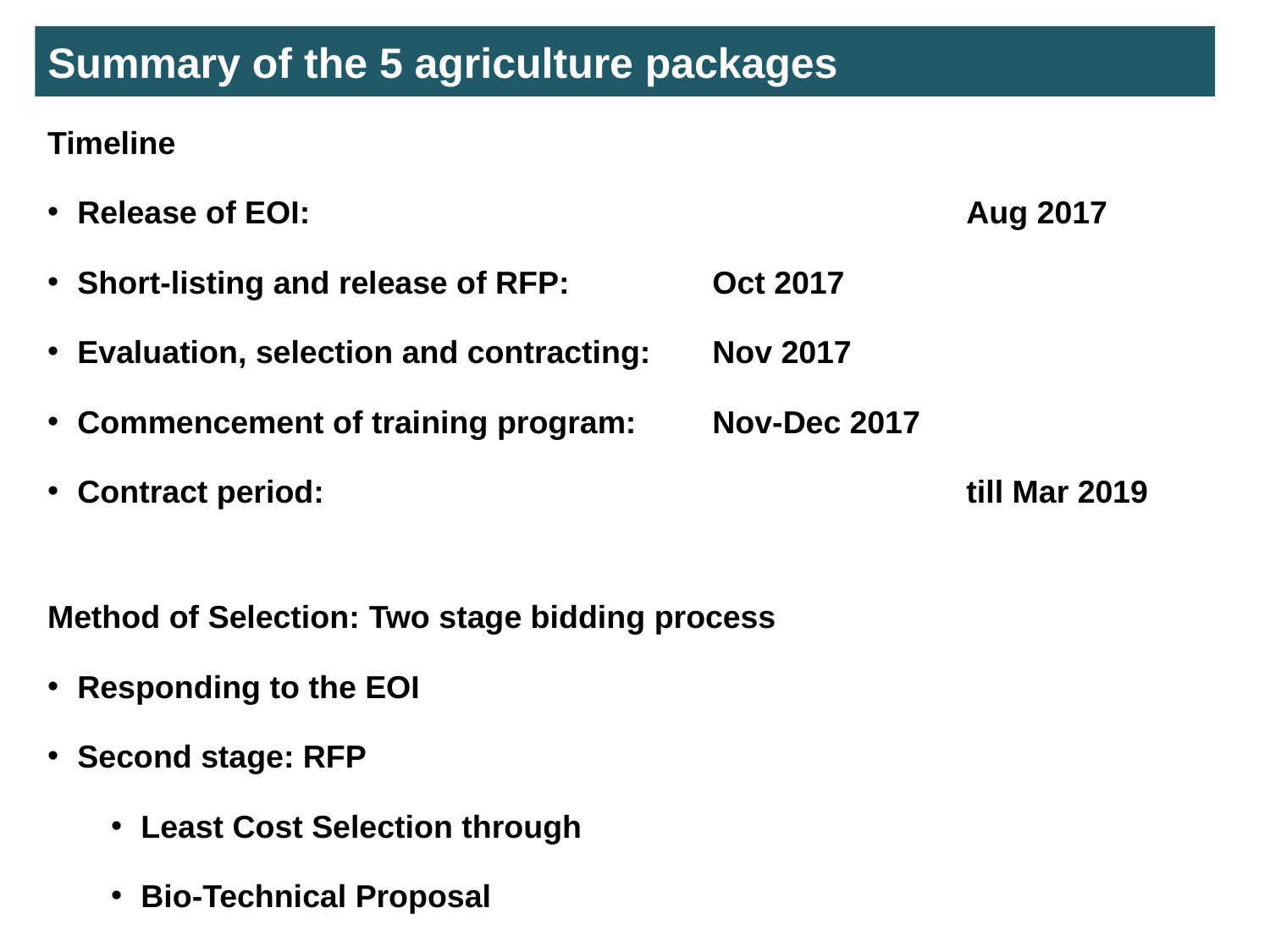

Summary of the 5 agriculture packages
Timeline
Release of EOI: 						Aug 2017
Short-listing and release of RFP:		Oct 2017
Evaluation, selection and contracting:	Nov 2017
Commencement of training program:	Nov-Dec 2017
Contract period:						till Mar 2019

Method of Selection: Two stage bidding process
Responding to the EOI
Second stage: RFP
Least Cost Selection through
Bio-Technical Proposal